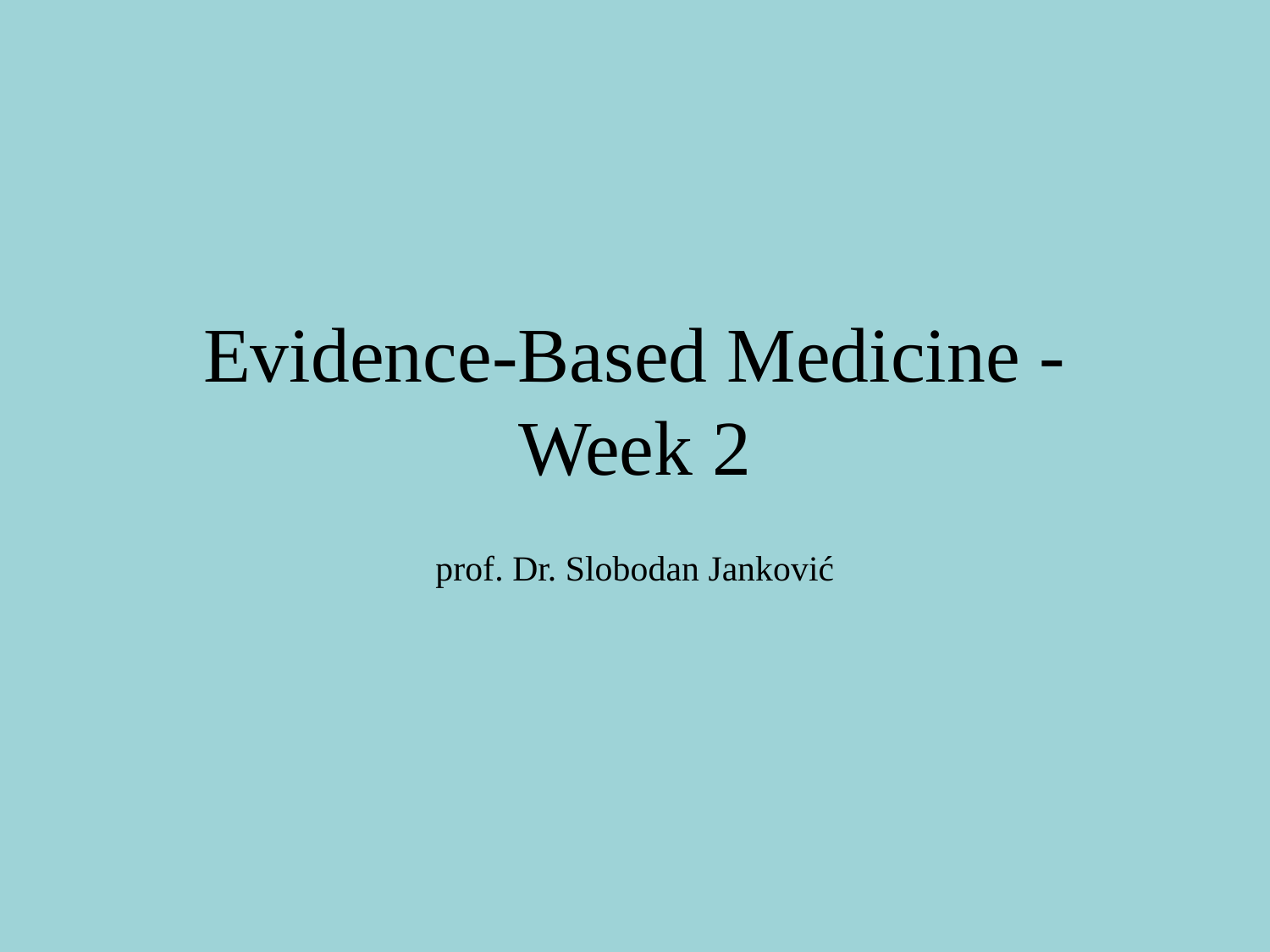

# Evidence-Based Medicine - Week 2
prof. Dr. Slobodan Janković